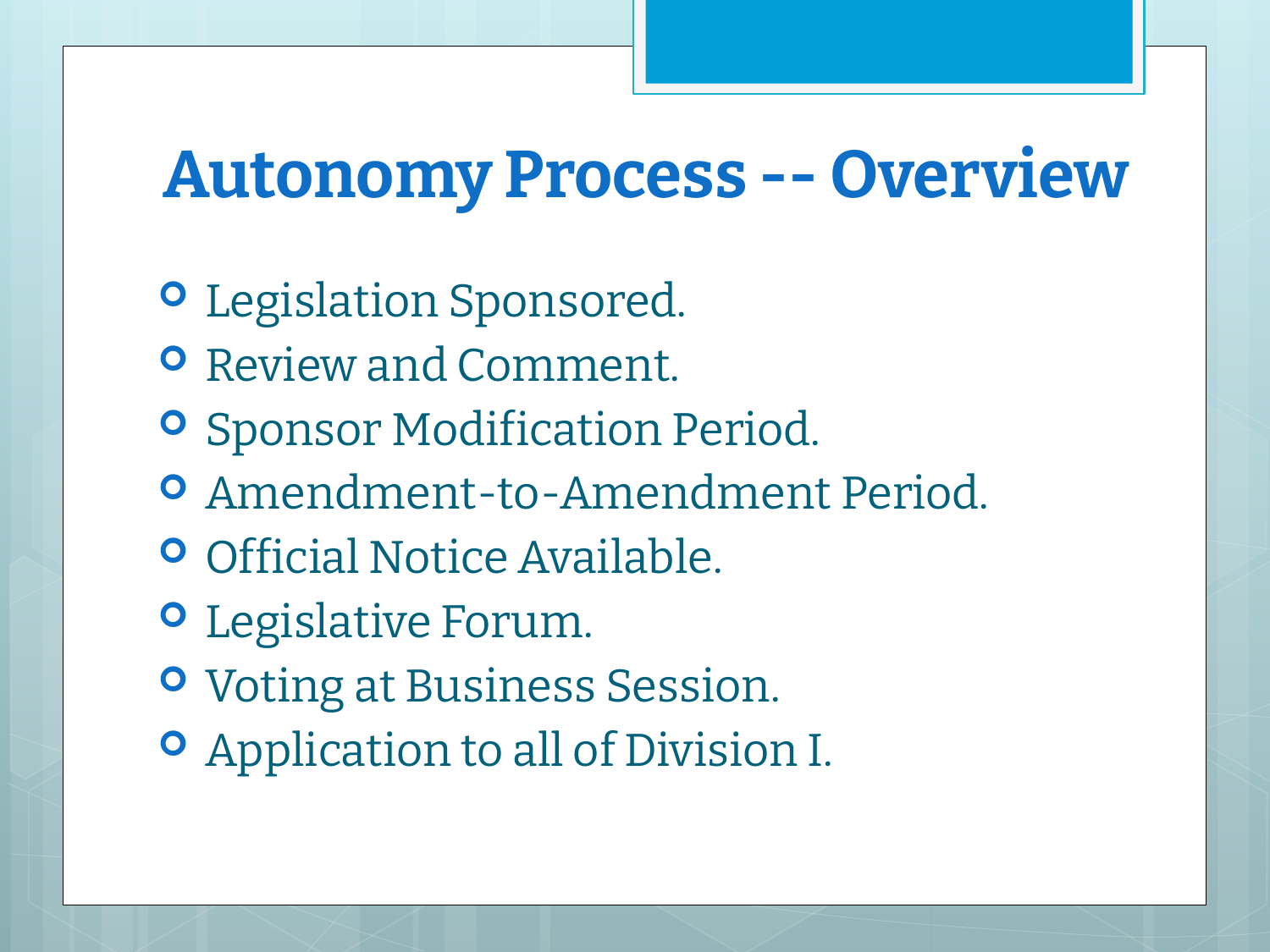

# Autonomy Process -- Overview
Legislation Sponsored.
Review and Comment.
Sponsor Modification Period.
Amendment-to-Amendment Period.
Official Notice Available.
Legislative Forum.
Voting at Business Session.
Application to all of Division I.